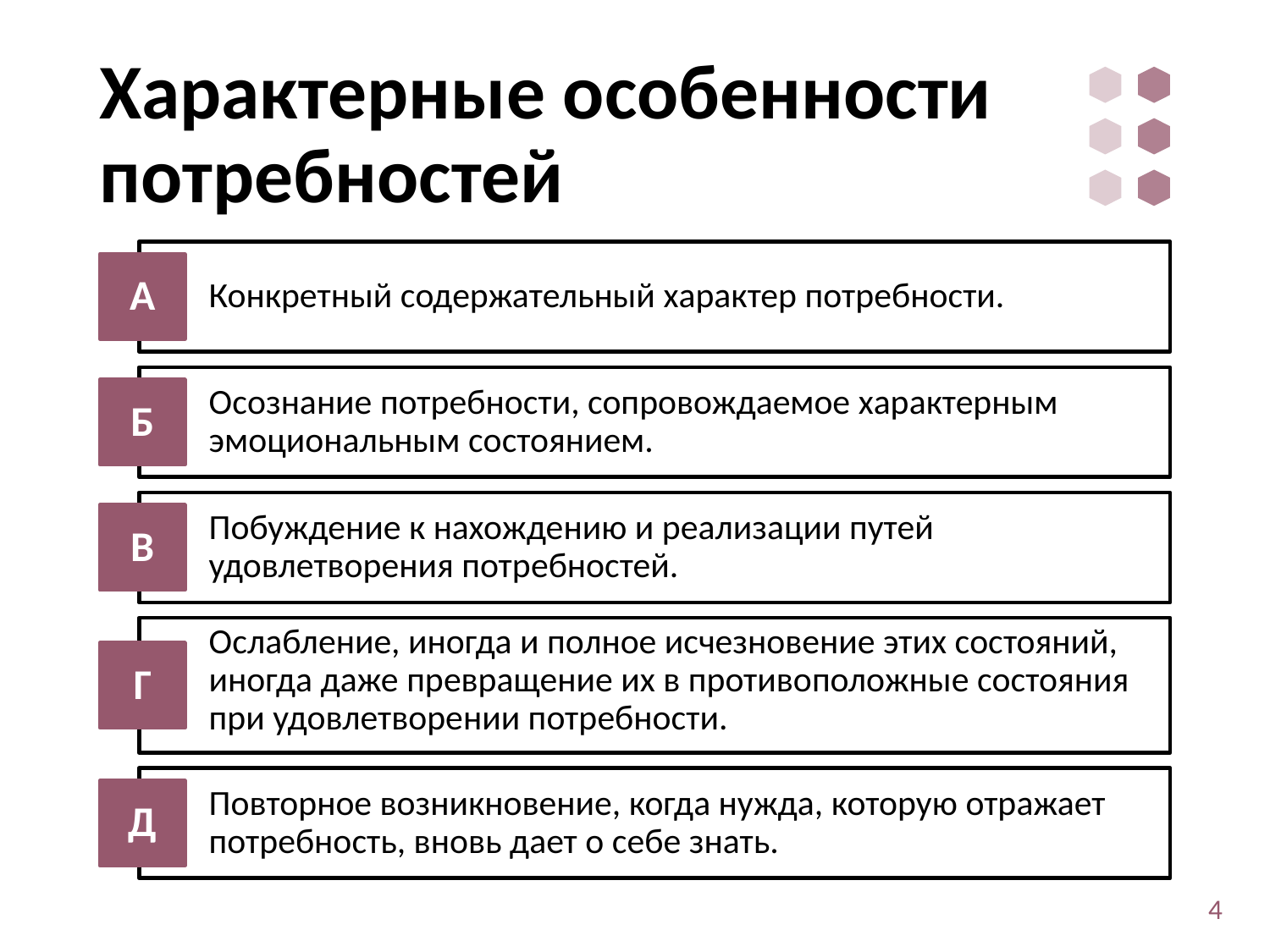

# Характерные особенности потребностей

Конкретный содержательный характер потребности.
А
Осознание потребности, coпровождаемое характерным эмоциональным состоянием.
Б
Побуждение к нахождению и реализации путей удовлетворения потребностей.
В
Ослабление, иногда и полное исчезновение этих состояний, иногда даже превращение их в противоположные состояния при удовлетворении потребности.
Г
Повторное возникновение, когда нужда, которую отражает потребность, вновь дает о себе знать.
Д
4